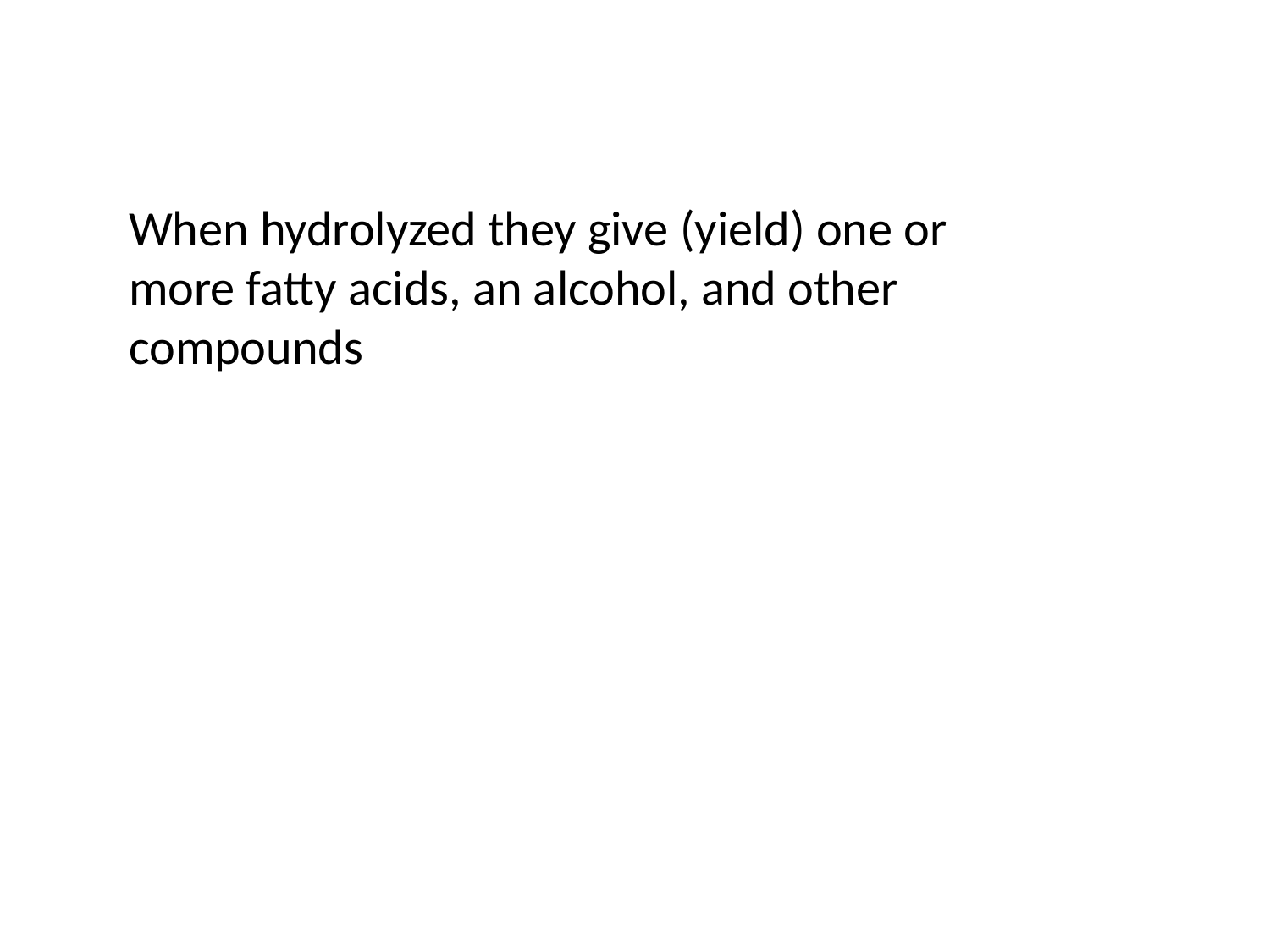

When hydrolyzed they give (yield) one or more fatty acids, an alcohol, and other compounds